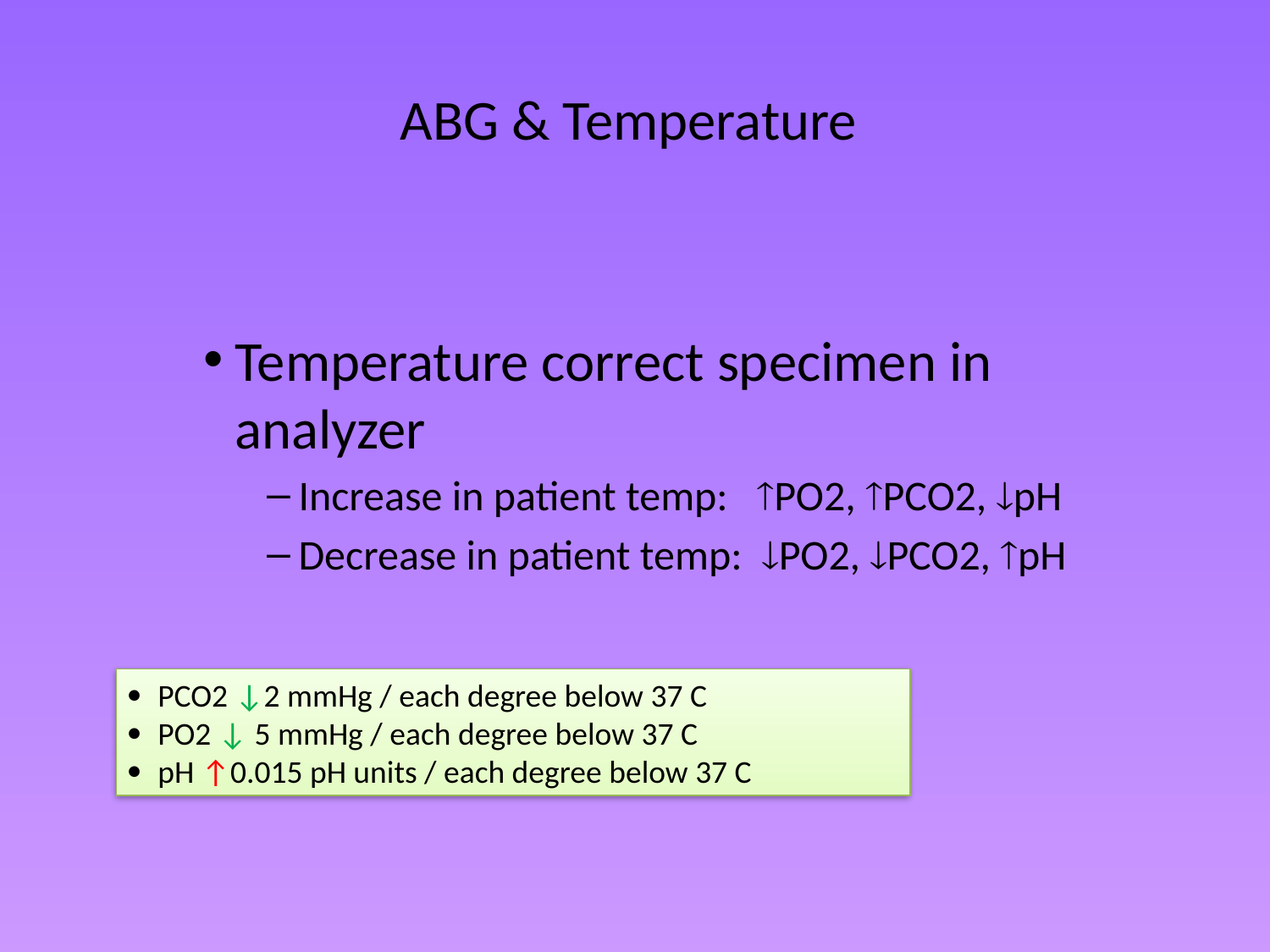

# ABG & Temperature

Temperature correct specimen in analyzer
Increase in patient temp:   ↑PO2, ↑PCO2, ↓pH
Decrease in patient temp:  ↓PO2, ↓PCO2, ↑pH
• PCO2 ↓2 mmHg / each degree below 37 C
• PO2 ↓ 5 mmHg / each degree below 37 C
• pH ↑0.015 pH units / each degree below 37 C